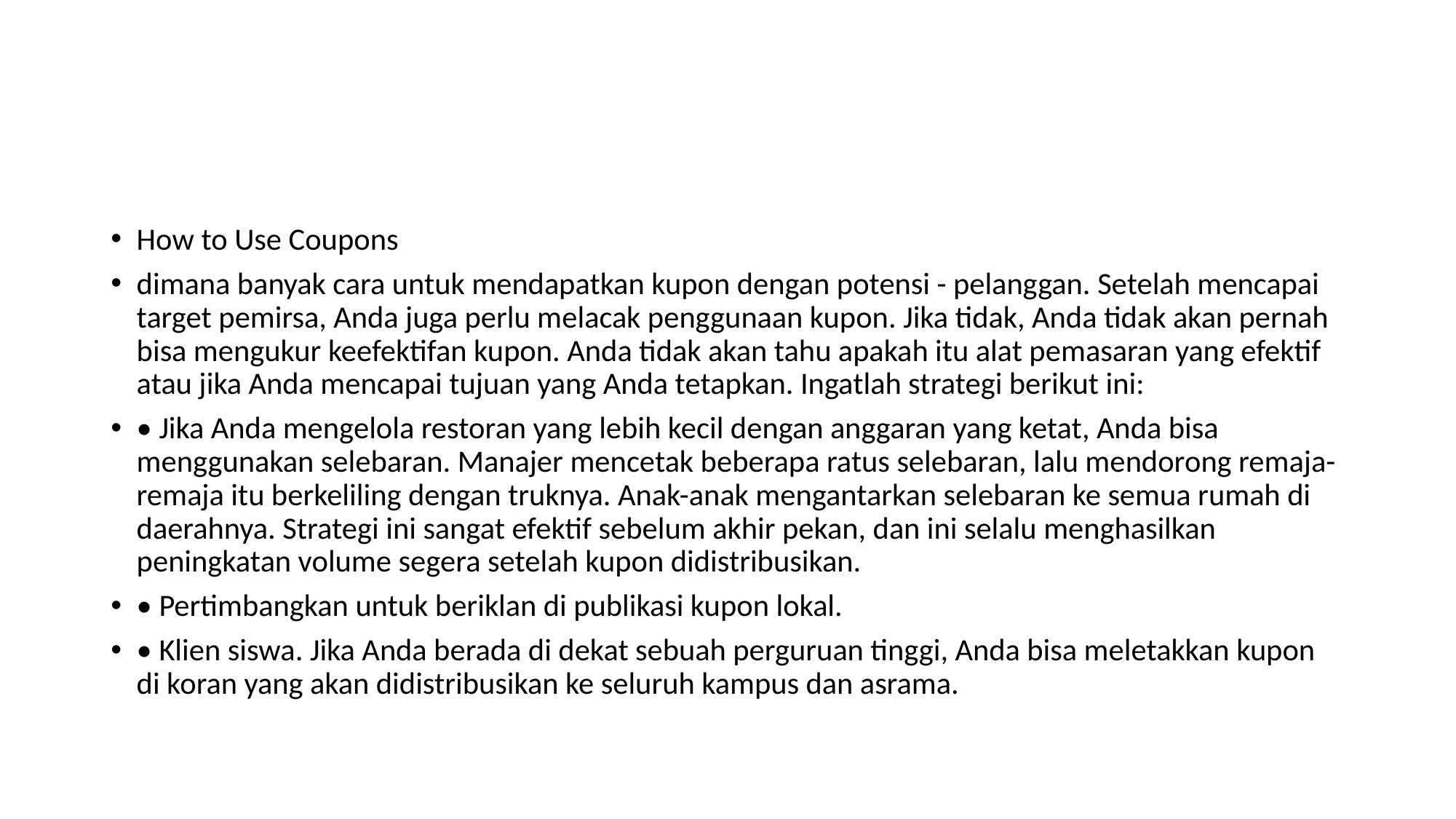

#
How to Use Coupons
dimana banyak cara untuk mendapatkan kupon dengan potensi - pelanggan. Setelah mencapai target pemirsa, Anda juga perlu melacak penggunaan kupon. Jika tidak, Anda tidak akan pernah bisa mengukur keefektifan kupon. Anda tidak akan tahu apakah itu alat pemasaran yang efektif atau jika Anda mencapai tujuan yang Anda tetapkan. Ingatlah strategi berikut ini:
• Jika Anda mengelola restoran yang lebih kecil dengan anggaran yang ketat, Anda bisa menggunakan selebaran. Manajer mencetak beberapa ratus selebaran, lalu mendorong remaja-remaja itu berkeliling dengan truknya. Anak-anak mengantarkan selebaran ke semua rumah di daerahnya. Strategi ini sangat efektif sebelum akhir pekan, dan ini selalu menghasilkan peningkatan volume segera setelah kupon didistribusikan.
• Pertimbangkan untuk beriklan di publikasi kupon lokal.
• Klien siswa. Jika Anda berada di dekat sebuah perguruan tinggi, Anda bisa meletakkan kupon di koran yang akan didistribusikan ke seluruh kampus dan asrama.